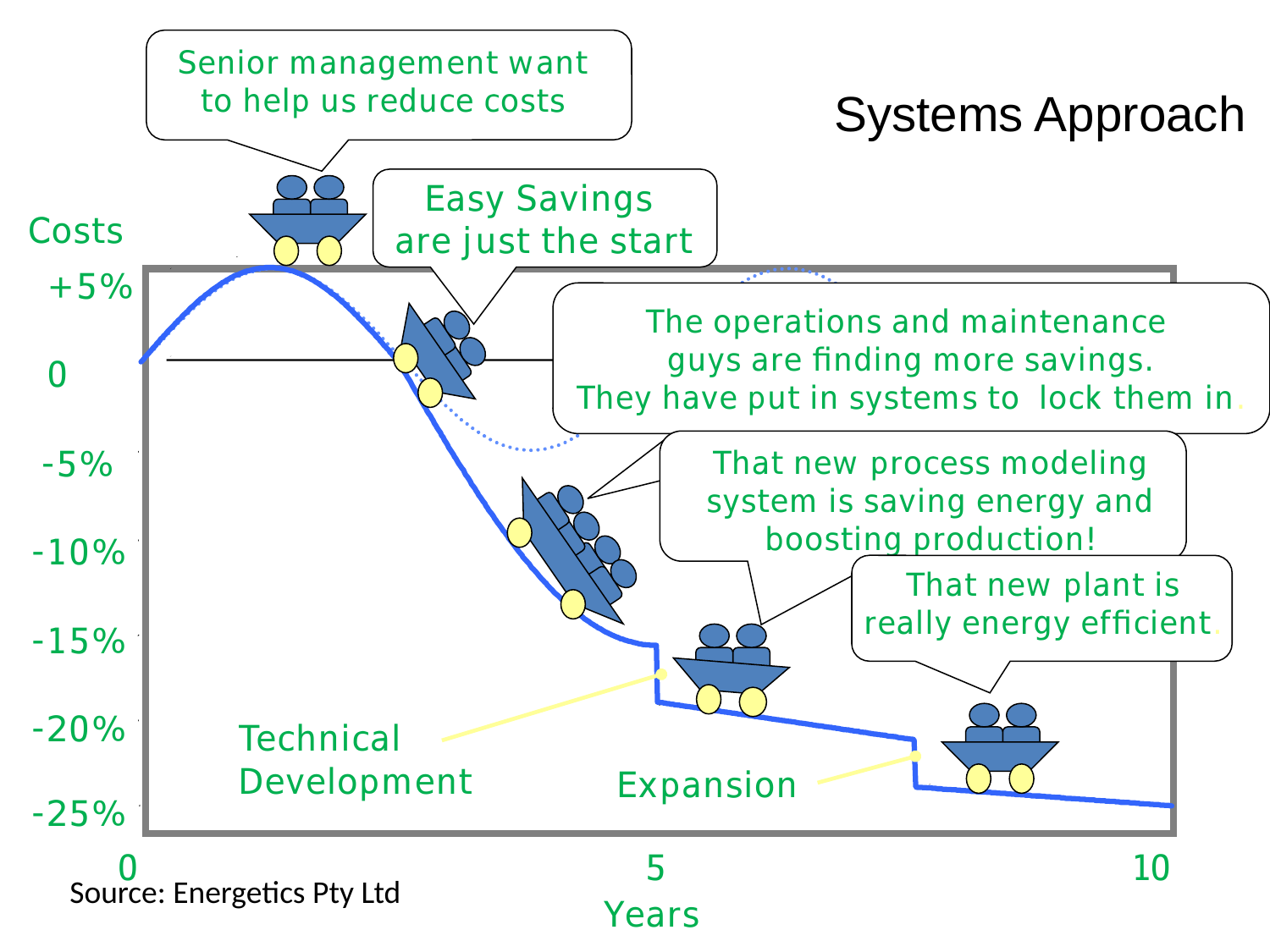

Senior management want to help us reduce costs
Systems Approach

Easy Savings
are just the start

Costs
+5%
0
-5%
-10%
-15%
-20%

-25%

The operations and maintenance
guys are finding more savings.
They have put in systems to  lock them in.

That new process modeling system is saving energy and boosting production!

That new plant is
really energy efficient.

Technical
Development

Expansion

0
5
10
Source: Energetics Pty Ltd
Years